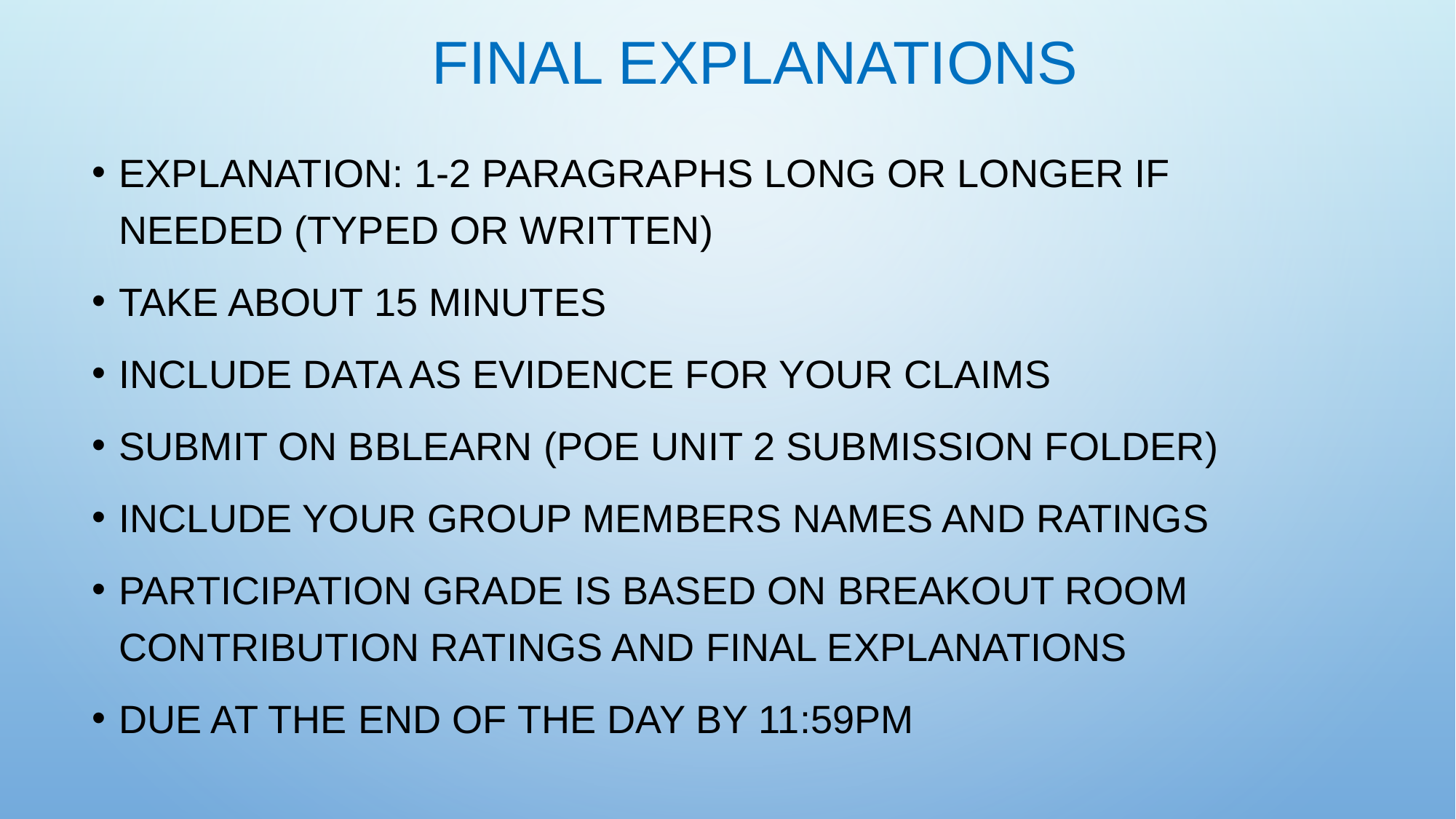

# Final Explanations
Explanation: 1-2 paragraphs long Or Longer if needed (typed or written)
Take about 15 minutes
Include data as evidence for your claims
Submit on bblearn (POE Unit 2 submission folder)
Include your group members names and ratings
Participation grade is based on breakout room contribution ratings and final explanations
DUE at the end of the day by 11:59pm